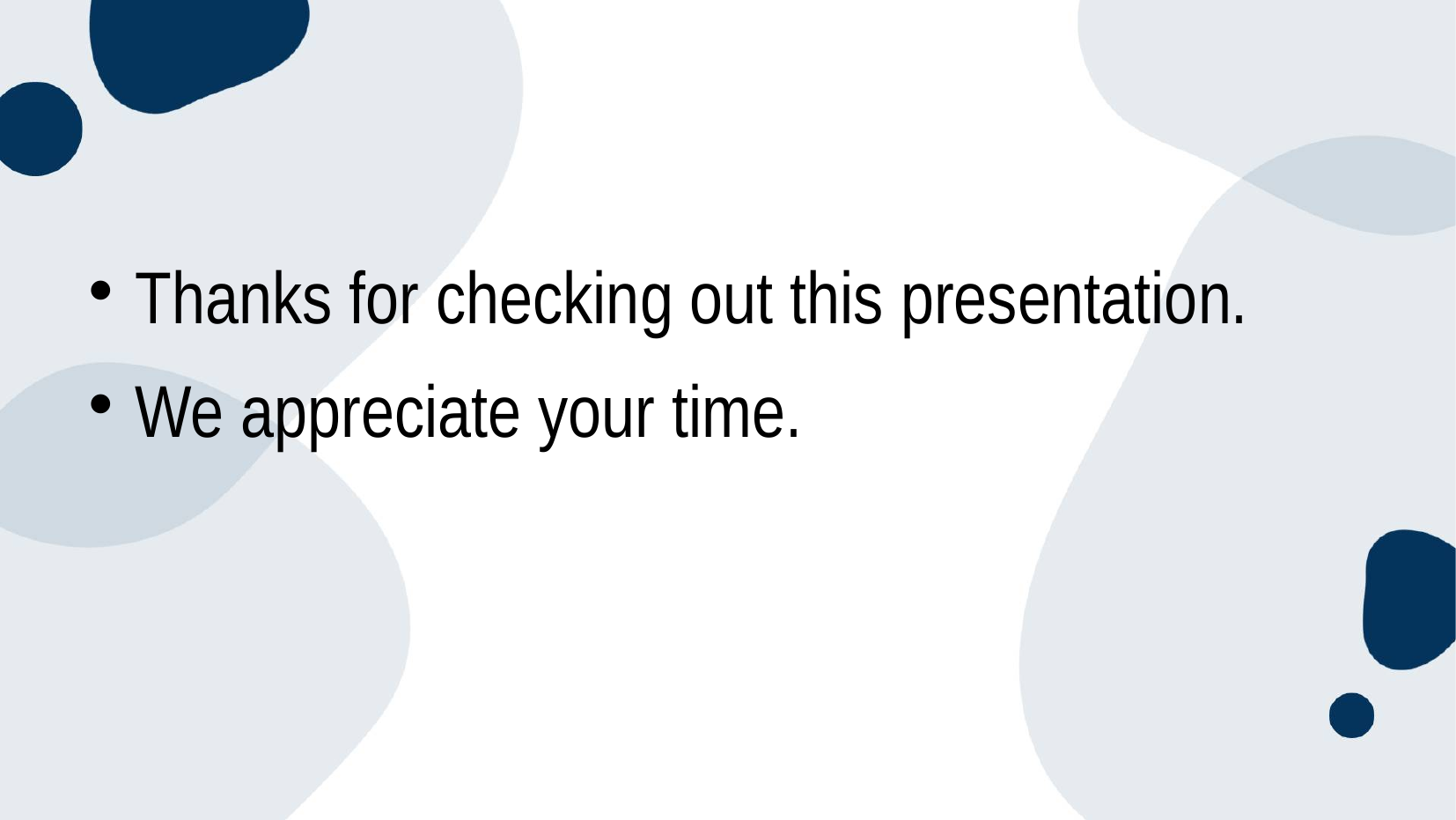

#
Thanks for checking out this presentation.
We appreciate your time.